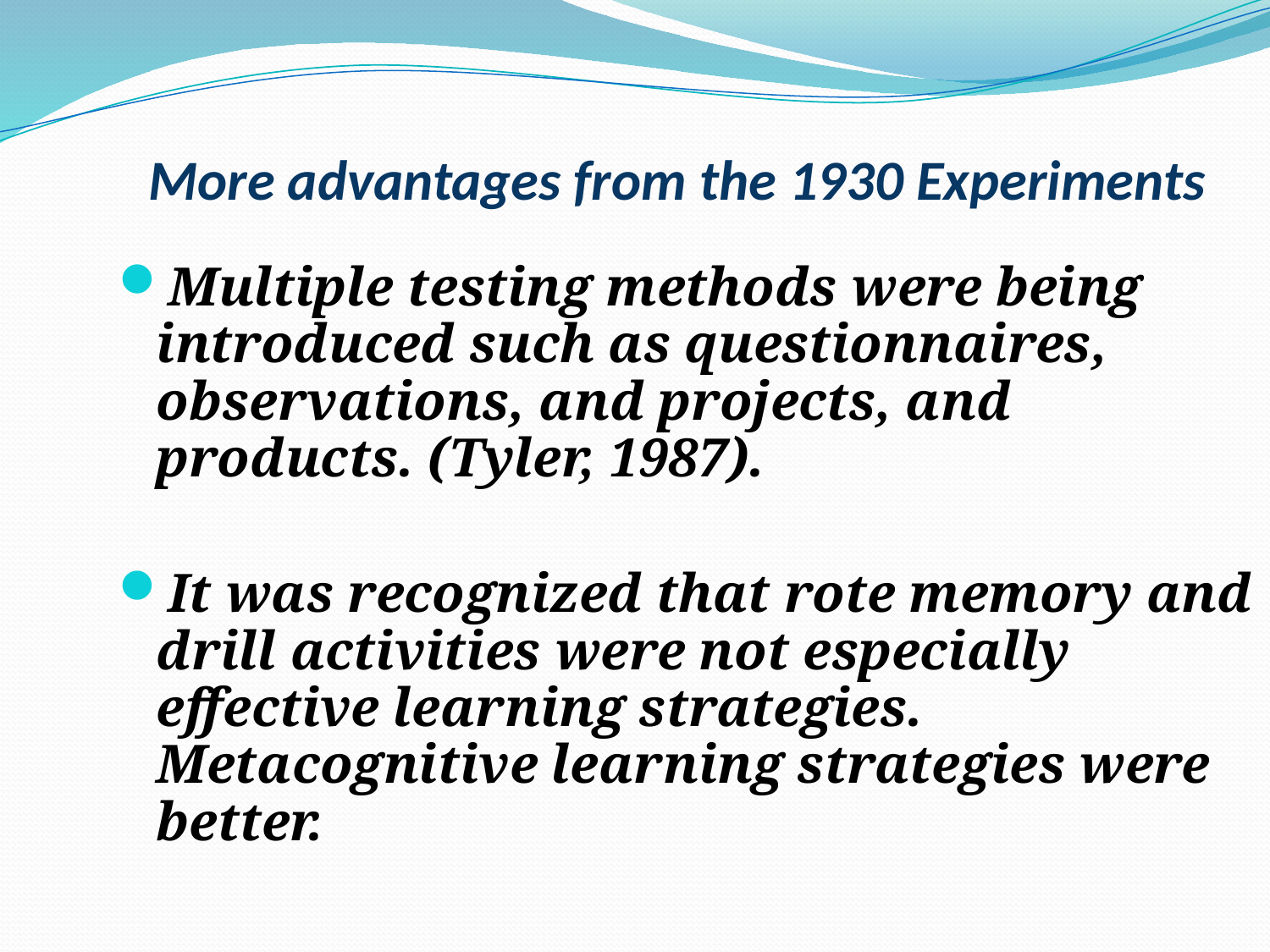

# More advantages from the 1930 Experiments
Multiple testing methods were being introduced such as questionnaires, observations, and projects, and products. (Tyler, 1987).

It was recognized that rote memory and drill activities were not especially effective learning strategies. Metacognitive learning strategies were better.